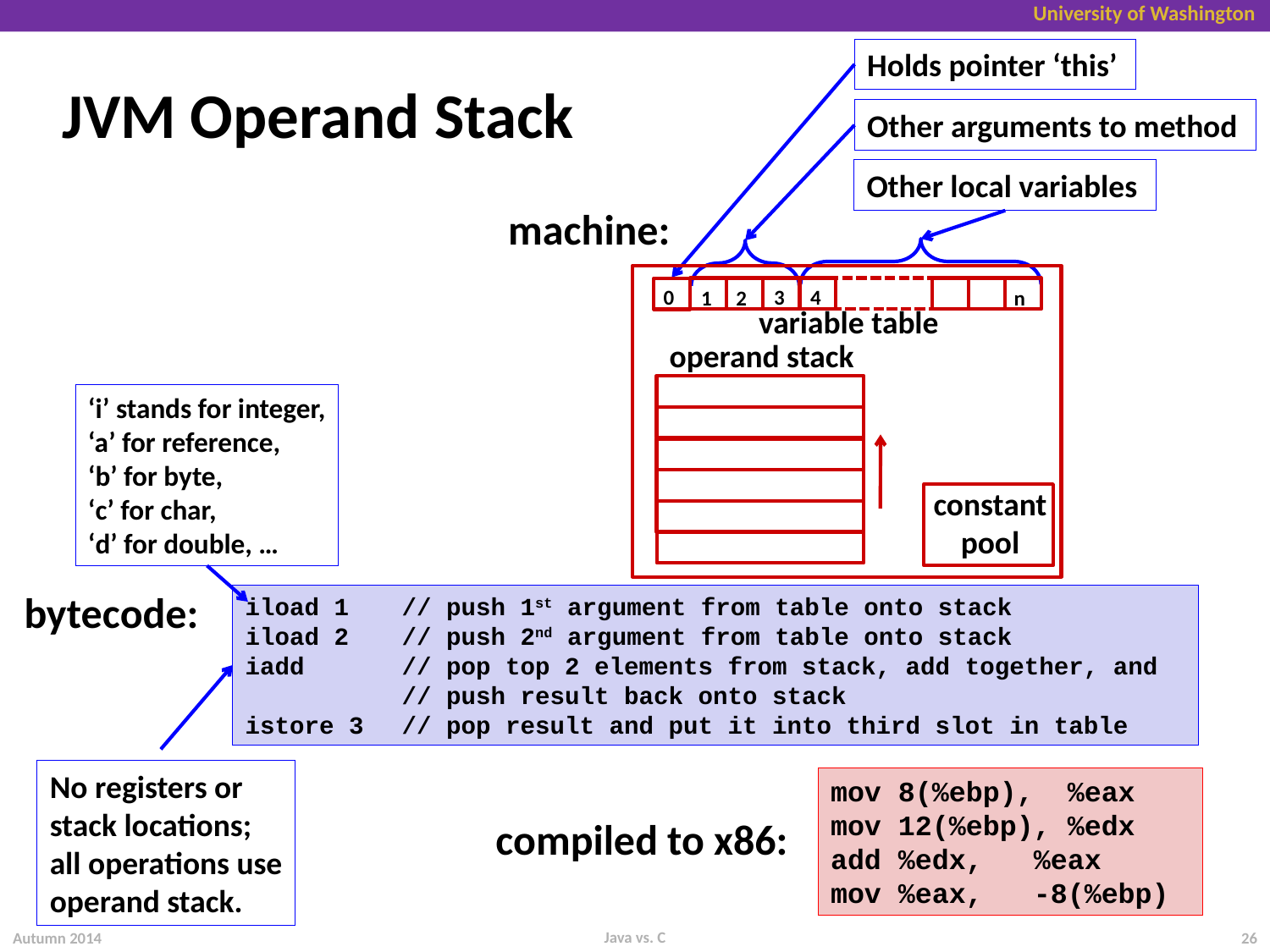

Holds pointer ‘this’
# JVM Operand Stack
Other arguments to method

Other local variables
machine:

0
4
3

2

1

n
variable table
operand stack

constant
pool

‘i’ stands for integer,
‘a’ for reference,
‘b’ for byte,
‘c’ for char,
‘d’ for double, …
bytecode:
iload 1	  // push 1st argument from table onto stack
iload 2	  // push 2nd argument from table onto stack
iadd	  // pop top 2 elements from stack, add together, and
	  // push result back onto stack
istore 3	  // pop result and put it into third slot in table
No registers or
stack locations;
all operations use
operand stack.
mov 8(%ebp),  %eax
mov 12(%ebp), %edx
add %edx,   %eax
mov %eax,   -8(%ebp)
compiled to x86:
Java vs. C
Autumn 2014
26